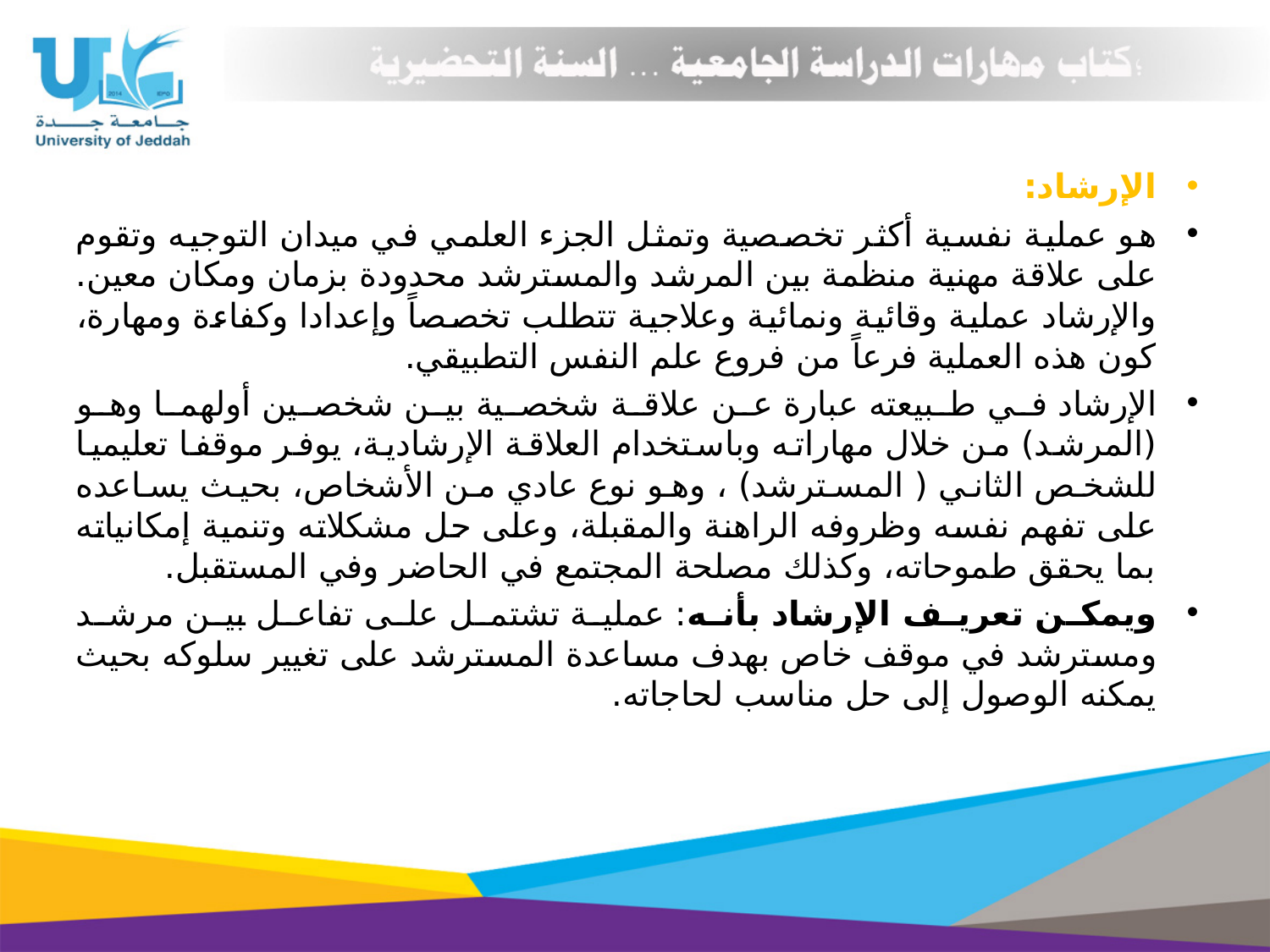

الإرشاد:
هو عملية نفسية أكثر تخصصية وتمثل الجزء العلمي في ميدان التوجيه وتقوم على علاقة مهنية منظمة بين المرشد والمسترشد محدودة بزمان ومكان معين. والإرشاد عملية وقائية ونمائية وعلاجية تتطلب تخصصاً وإعدادا وكفاءة ومهارة، كون هذه العملية فرعاً من فروع علم النفس التطبيقي.
الإرشاد في طبيعته عبارة عن علاقة شخصية بين شخصين أولهما وهو (المرشد) من خلال مهاراته وباستخدام العلاقة الإرشادية، يوفر موقفا تعليميا للشخص الثاني ( المسترشد) ، وهو نوع عادي من الأشخاص، بحيث يساعده على تفهم نفسه وظروفه الراهنة والمقبلة، وعلى حل مشكلاته وتنمية إمكانياته بما يحقق طموحاته، وكذلك مصلحة المجتمع في الحاضر وفي المستقبل.
ويمكن تعريف الإرشاد بأنه: عملية تشتمل على تفاعل بين مرشد ومسترشد في موقف خاص بهدف مساعدة المسترشد على تغيير سلوكه بحيث يمكنه الوصول إلى حل مناسب لحاجاته.